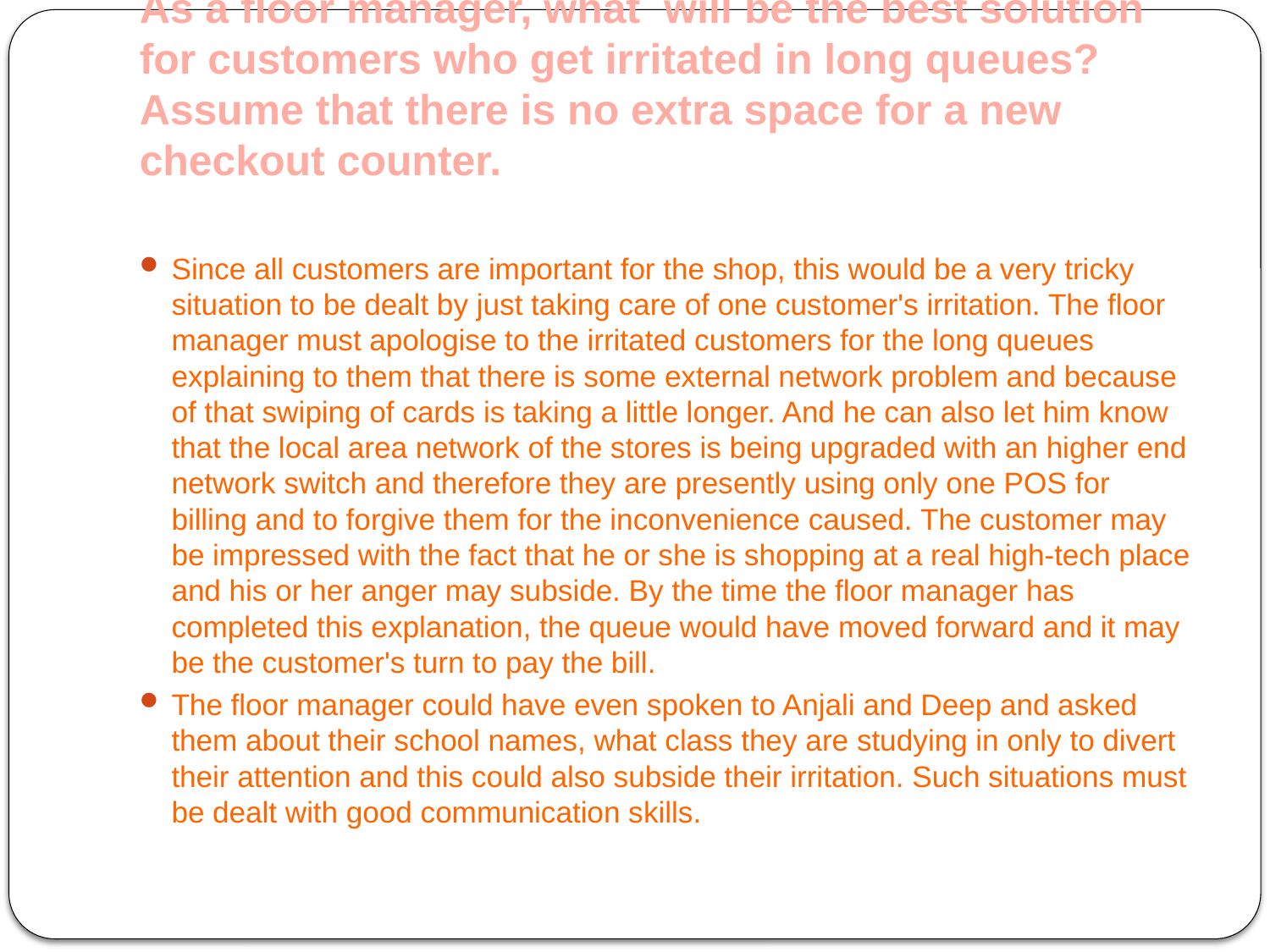

# As a floor manager, what  will be the best solution for customers who get irritated in long queues? Assume that there is no extra space for a new checkout counter.

Since all customers are important for the shop, this would be a very tricky situation to be dealt by just taking care of one customer's irritation. The floor manager must apologise to the irritated customers for the long queues explaining to them that there is some external network problem and because of that swiping of cards is taking a little longer. And he can also let him know that the local area network of the stores is being upgraded with an higher end network switch and therefore they are presently using only one POS for billing and to forgive them for the inconvenience caused. The customer may be impressed with the fact that he or she is shopping at a real high-tech place and his or her anger may subside. By the time the floor manager has completed this explanation, the queue would have moved forward and it may be the customer's turn to pay the bill.
The floor manager could have even spoken to Anjali and Deep and asked them about their school names, what class they are studying in only to divert their attention and this could also subside their irritation. Such situations must be dealt with good communication skills.